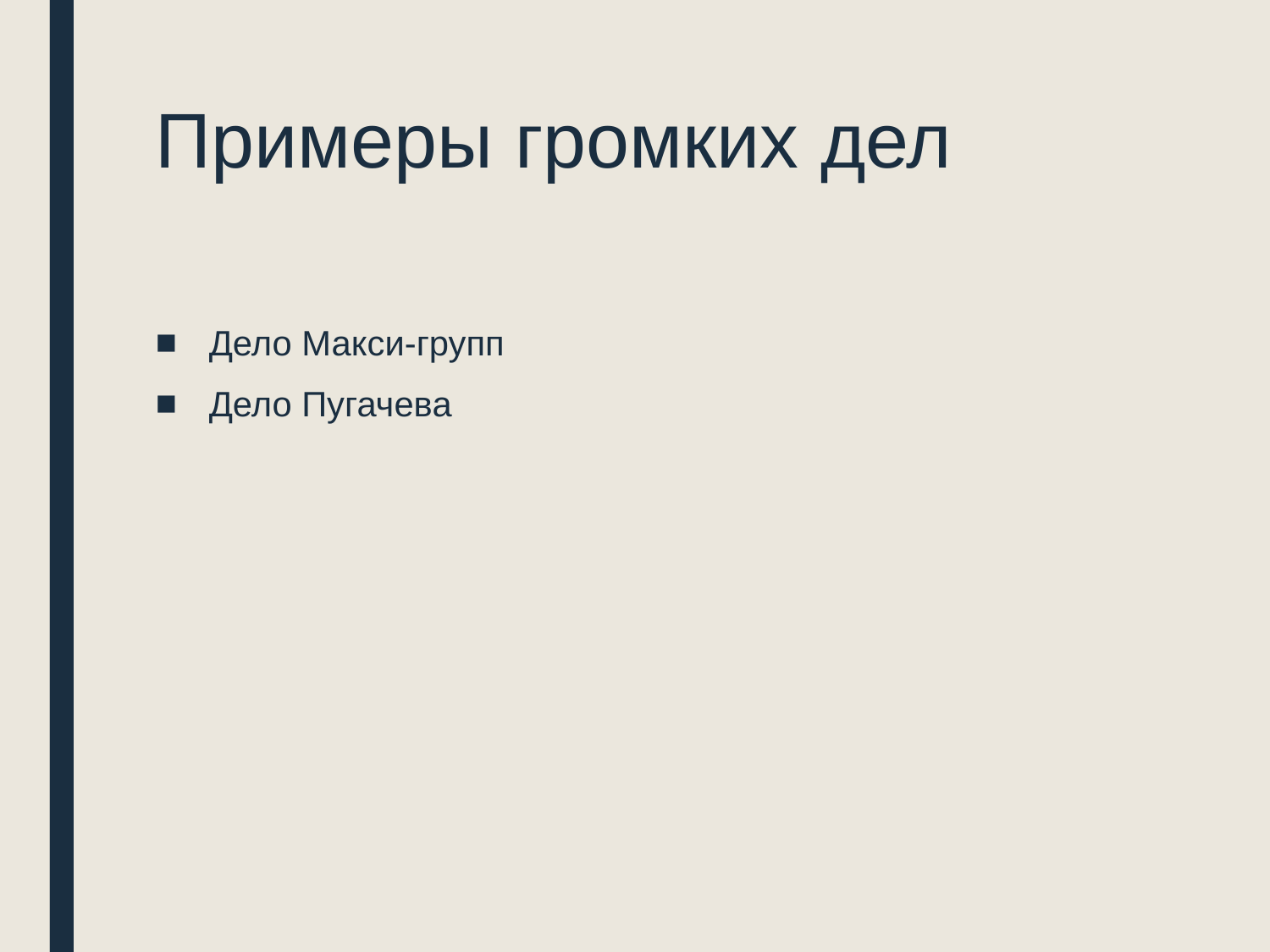

# Примеры громких дел
Дело Макси-групп
Дело Пугачева